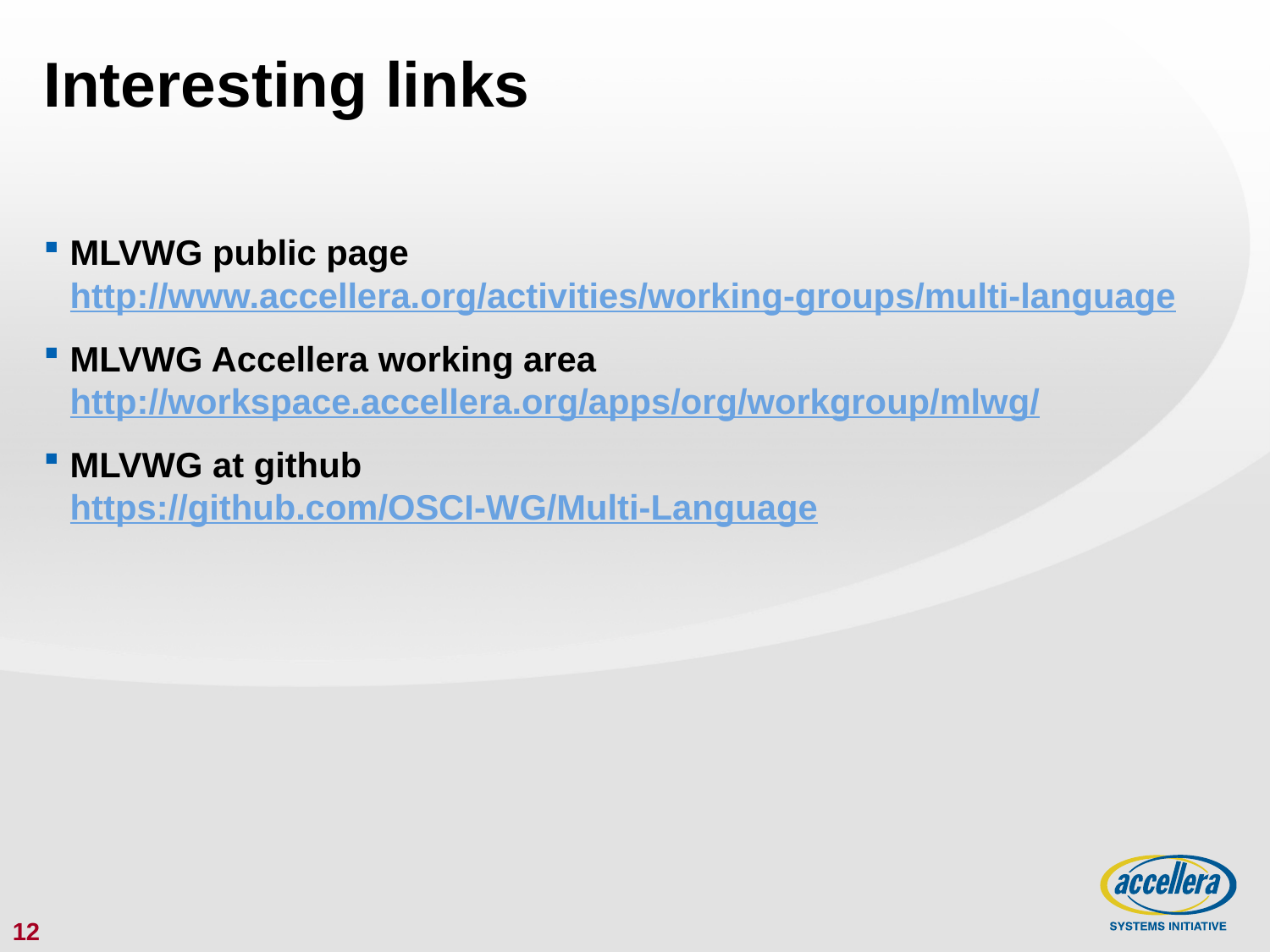

# Interesting links
MLVWG public page
http://www.accellera.org/activities/working-groups/multi-language
MLVWG Accellera working area
http://workspace.accellera.org/apps/org/workgroup/mlwg/
MLVWG at github
https://github.com/OSCI-WG/Multi-Language
12